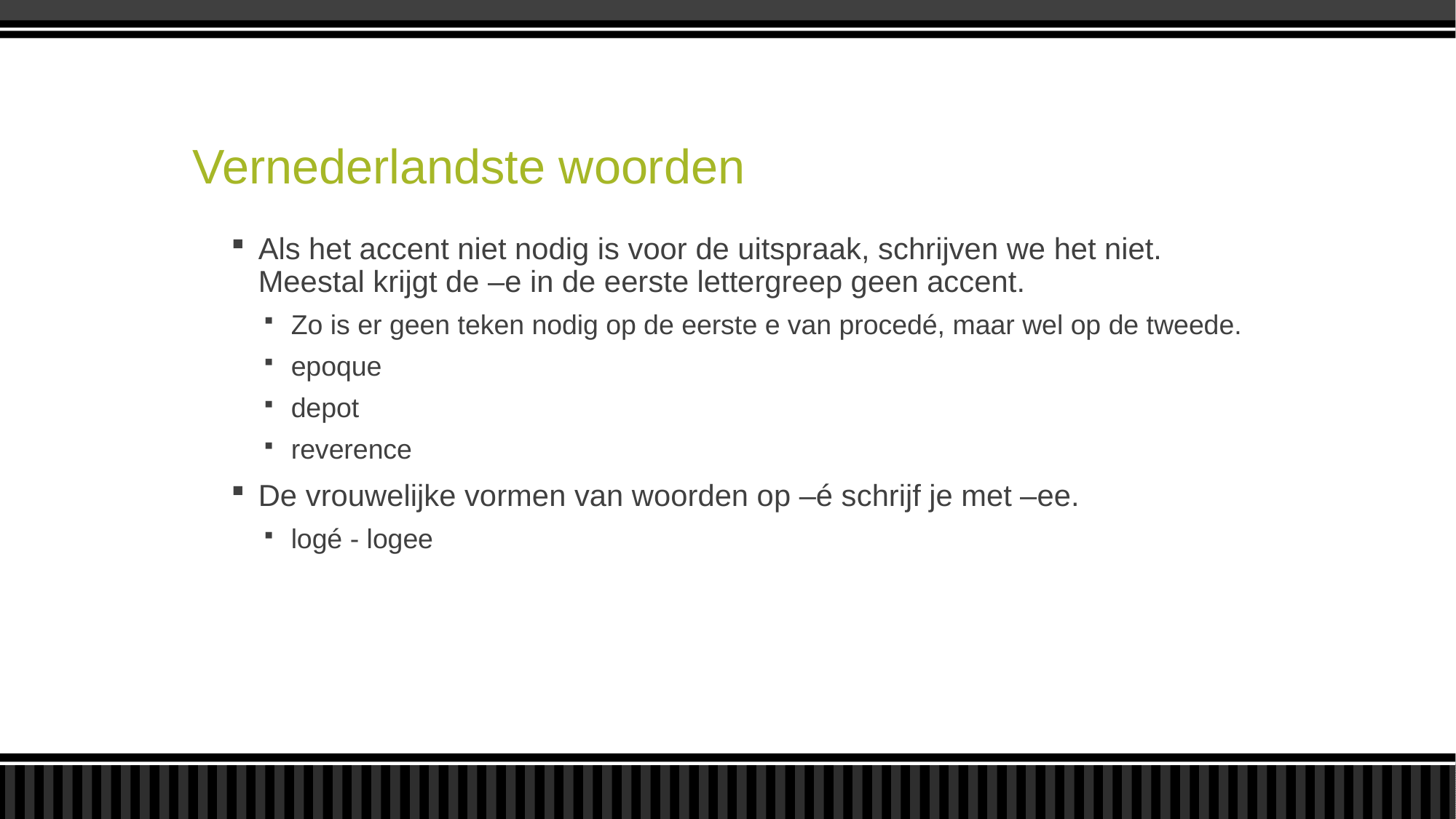

# Vernederlandste woorden
Als het accent niet nodig is voor de uitspraak, schrijven we het niet. Meestal krijgt de –e in de eerste lettergreep geen accent.
Zo is er geen teken nodig op de eerste e van procedé, maar wel op de tweede.
epoque
depot
reverence
De vrouwelijke vormen van woorden op –é schrijf je met –ee.
logé - logee